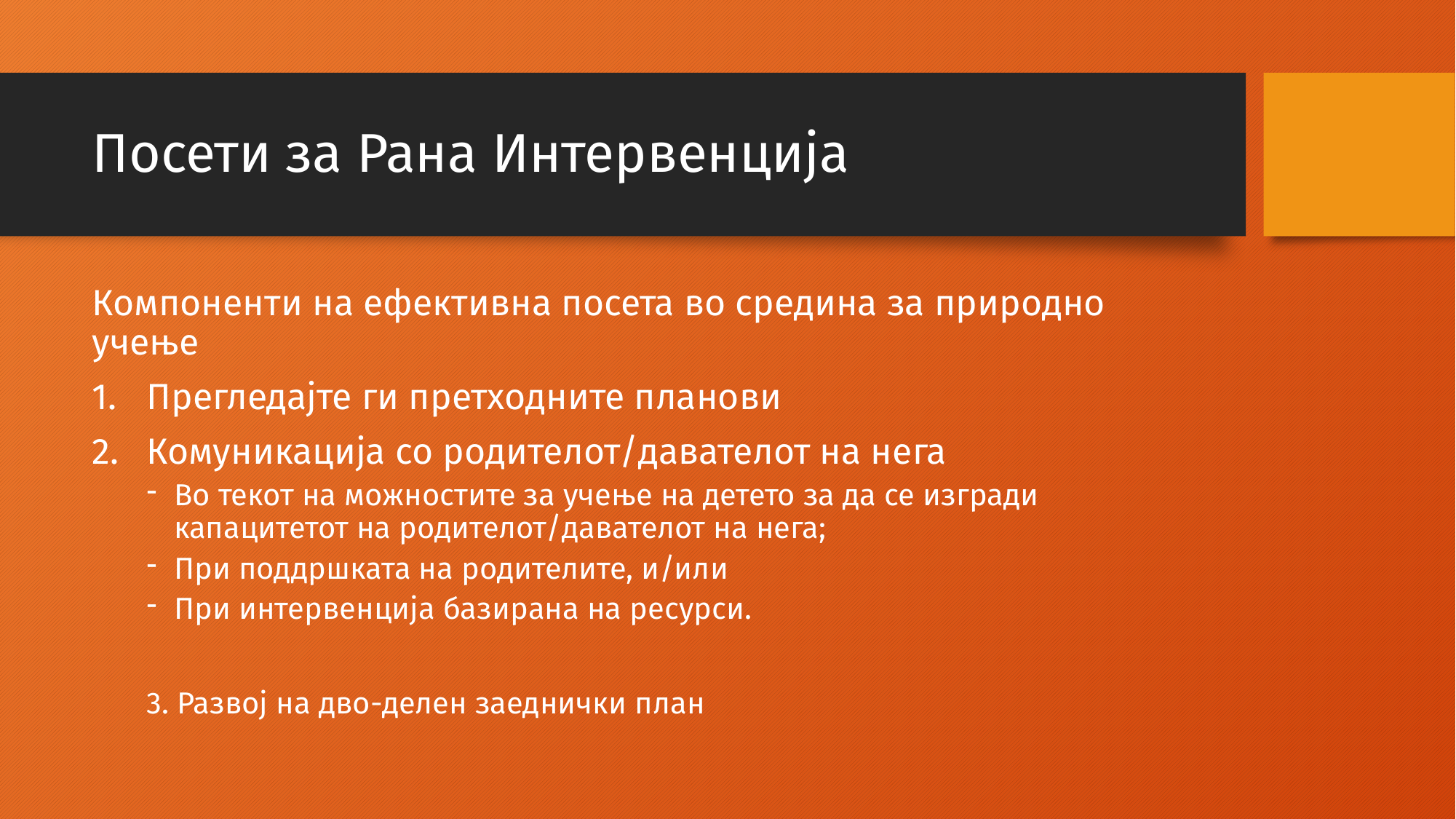

# Посети за Рана Интервенција
Компоненти на ефективна посета во средина за природно учење
Прегледајте ги претходните планови
Комуникација со родителот/давателот на нега
Во текот на можностите за учење на детето за да се изгради капацитетот на родителот/давателот на нега;
При поддршката на родителите, и/или
При интервенција базирана на ресурси.

3. Развој на дво-делен заеднички план